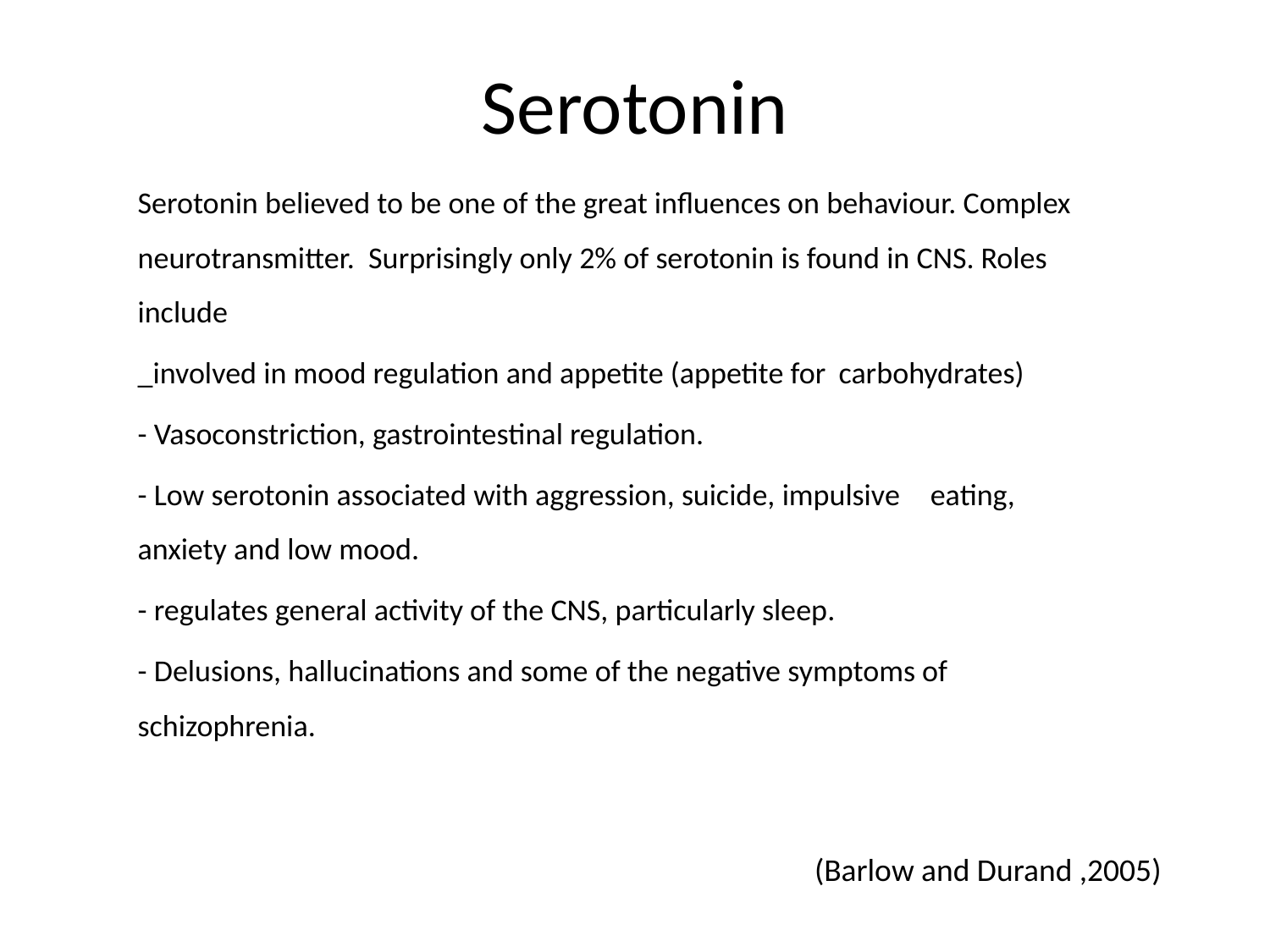

# Serotonin
	Serotonin believed to be one of the great influences on behaviour. Complex neurotransmitter.  Surprisingly only 2% of serotonin is found in CNS. Roles include
		_involved in mood regulation and appetite (appetite for 	carbohydrates)
		- Vasoconstriction, gastrointestinal regulation.
		- Low serotonin associated with aggression, suicide, impulsive 	eating, anxiety and low mood.
		- regulates general activity of the CNS, particularly sleep.
		- Delusions, hallucinations and some of the negative symptoms of 	  schizophrenia.

(Barlow and Durand ,2005)